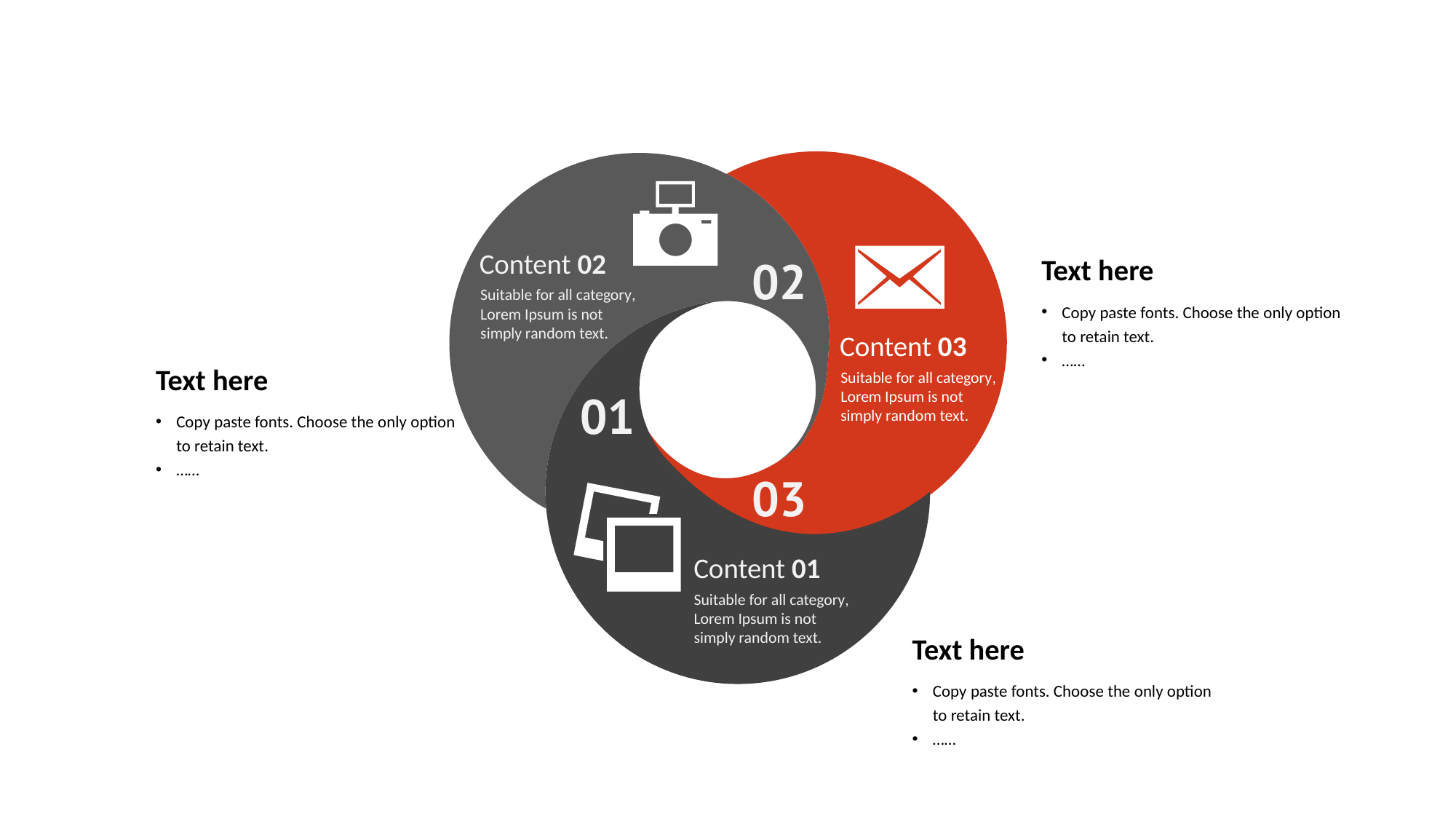

Content 02
02
Text here

Suitable for all category, Lorem Ipsum is not simply random text.
Copy paste fonts. Choose the only option to retain text.
……

Content 03
Text here
Suitable for all category, Lorem Ipsum is not simply random text.
01
Copy paste fonts. Choose the only option to retain text.
……
03

Content 01
Suitable for all category, Lorem Ipsum is not simply random text.
Text here
Copy paste fonts. Choose the only option to retain text.
……